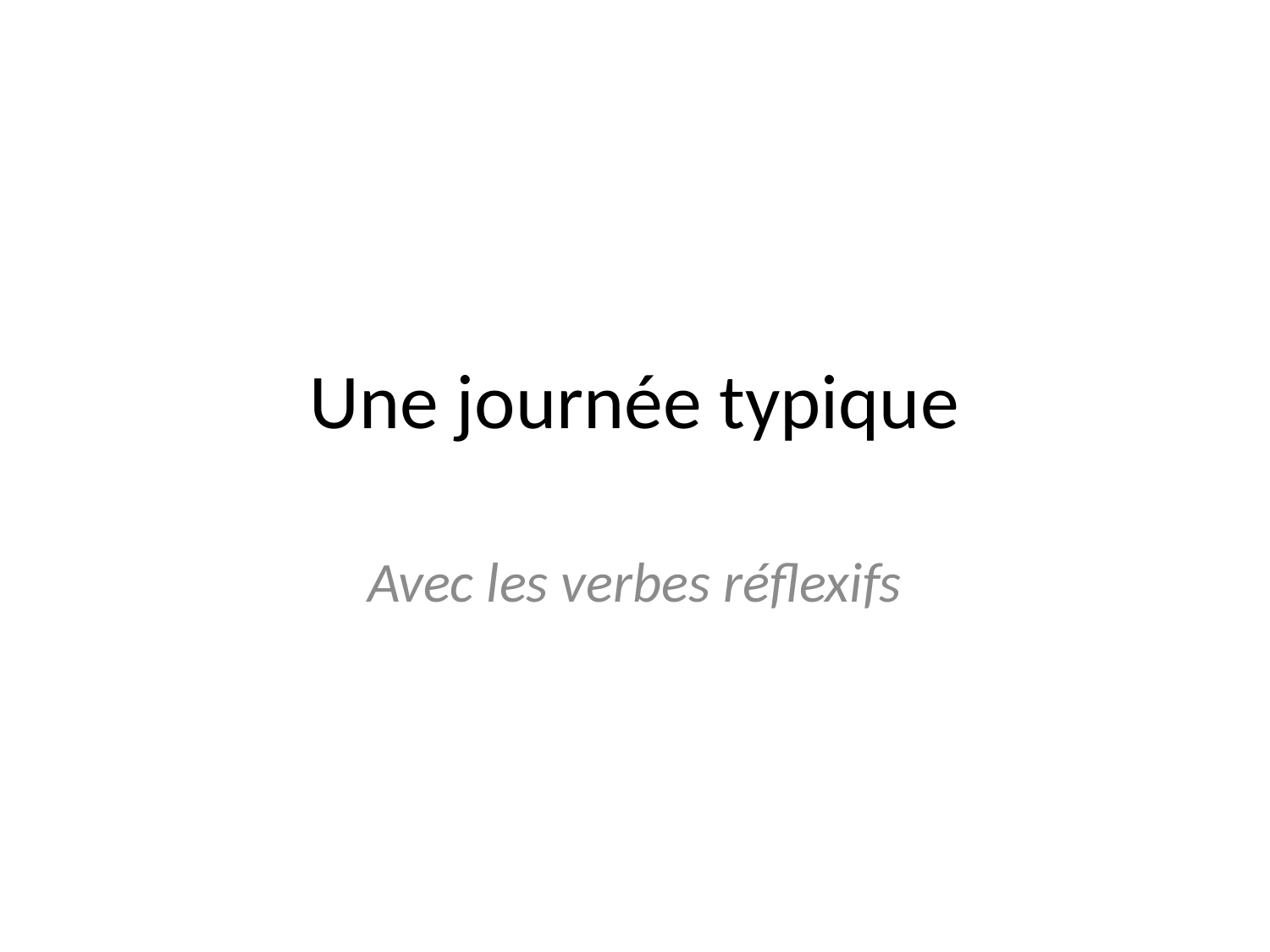

# Une journée typique
Avec les verbes réflexifs